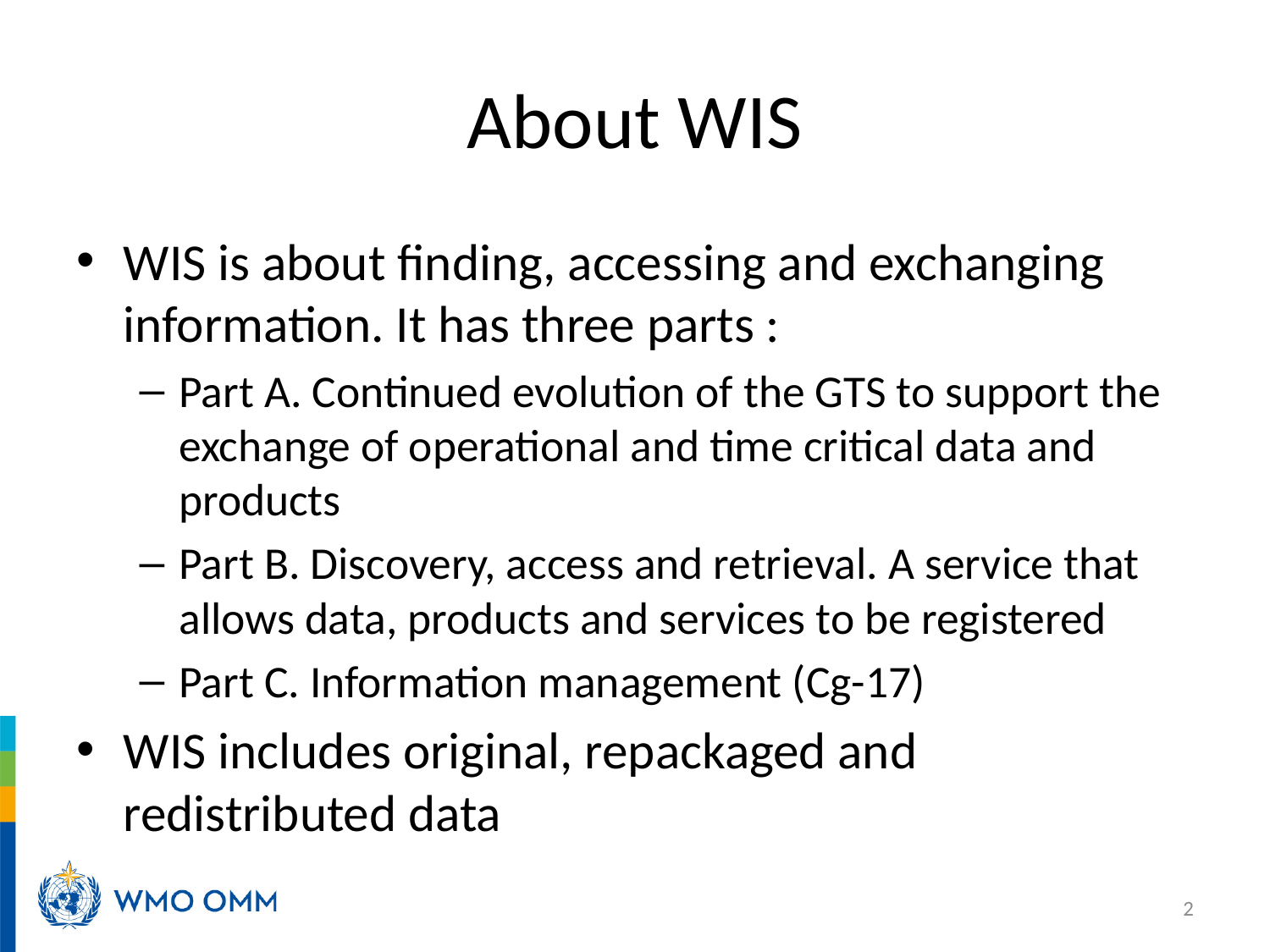

# About WIS
WIS is about finding, accessing and exchanging information. It has three parts :
Part A. Continued evolution of the GTS to support the exchange of operational and time critical data and products
Part B. Discovery, access and retrieval. A service that allows data, products and services to be registered
Part C. Information management (Cg-17)
WIS includes original, repackaged and redistributed data
2